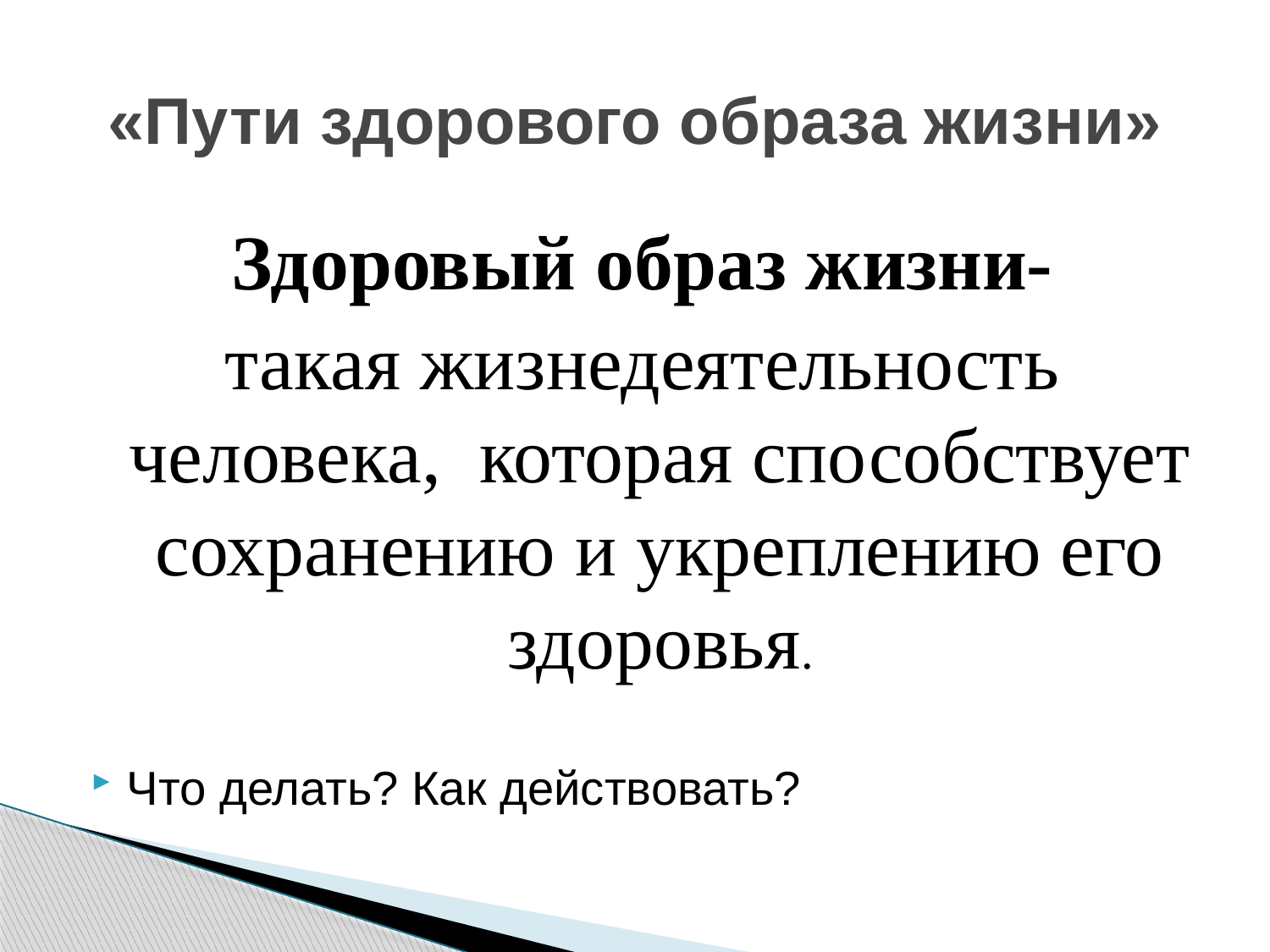

# «Пути здорового образа жизни»
Здоровый образ жизни-
такая жизнедеятельность человека,  которая способствует сохранению и укреплению его здоровья.

Что делать? Как действовать?